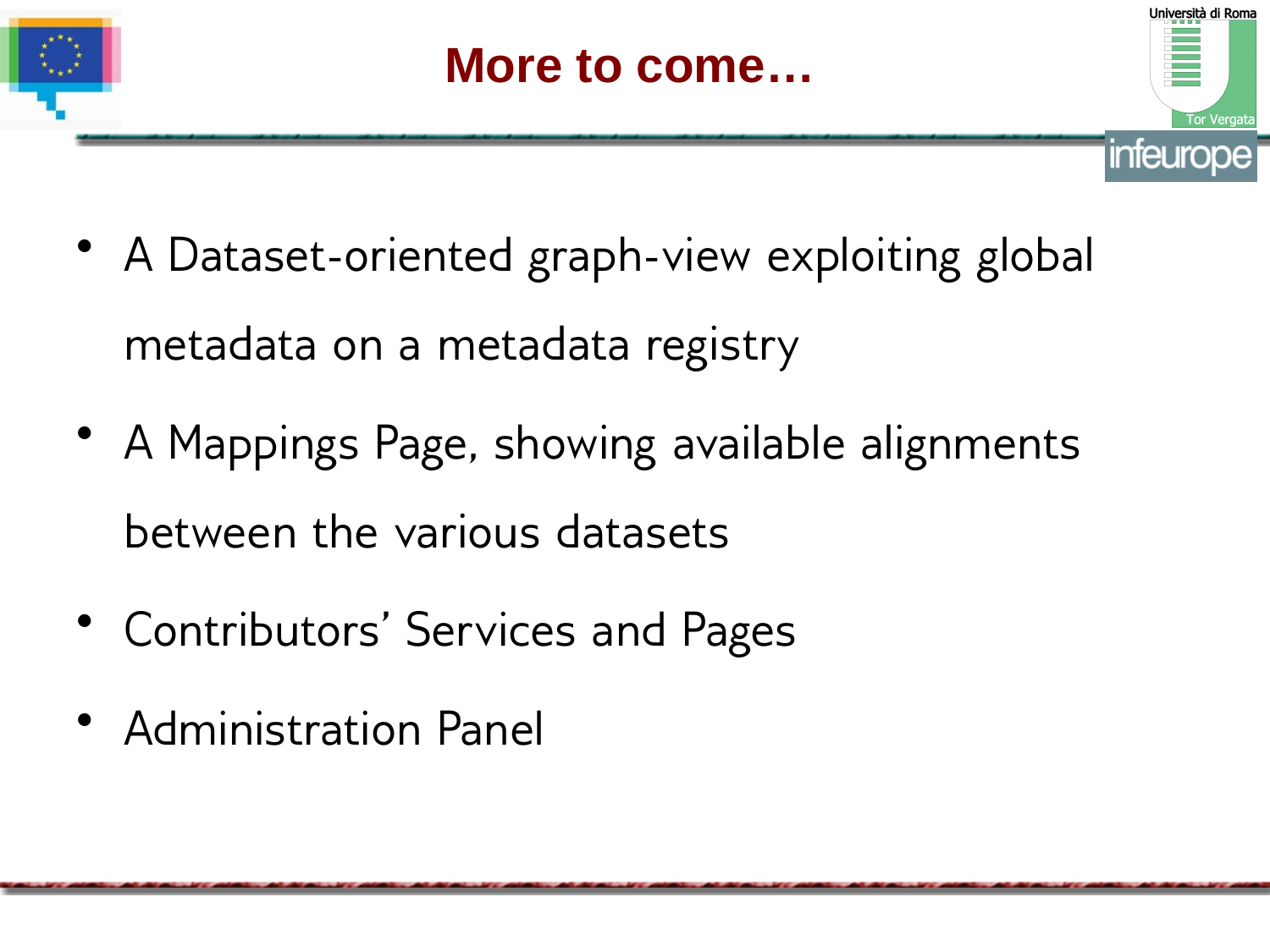

# More to come…
A Dataset-oriented graph-view exploiting global metadata on a metadata registry
A Mappings Page, showing available alignments between the various datasets
Contributors’ Services and Pages
Administration Panel